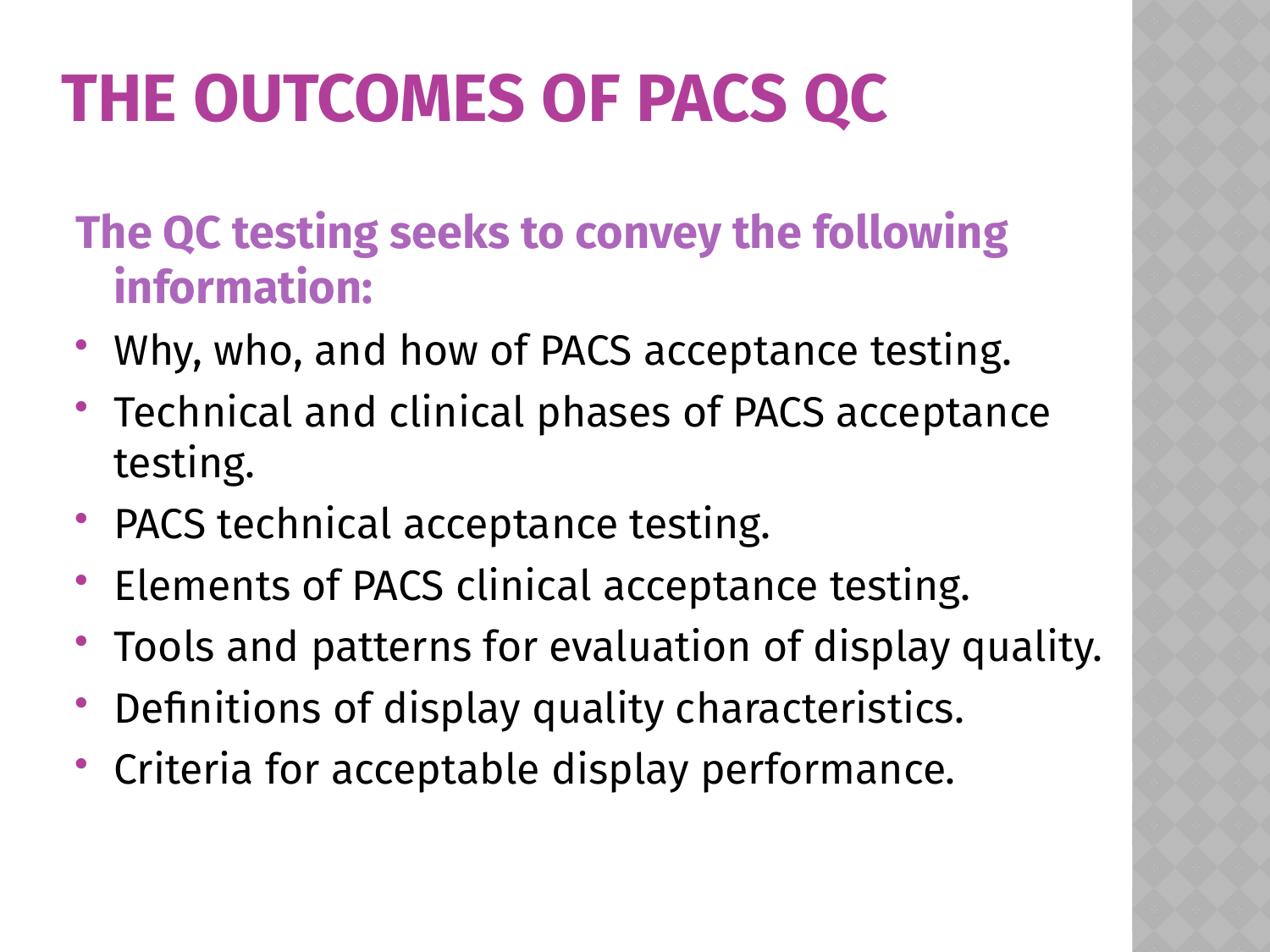

# The outcomes of PACS QC
The QC testing seeks to convey the following information:
Why, who, and how of PACS acceptance testing.
Technical and clinical phases of PACS acceptance testing.
PACS technical acceptance testing.
Elements of PACS clinical acceptance testing.
Tools and patterns for evaluation of display quality.
Definitions of display quality characteristics.
Criteria for acceptable display performance.